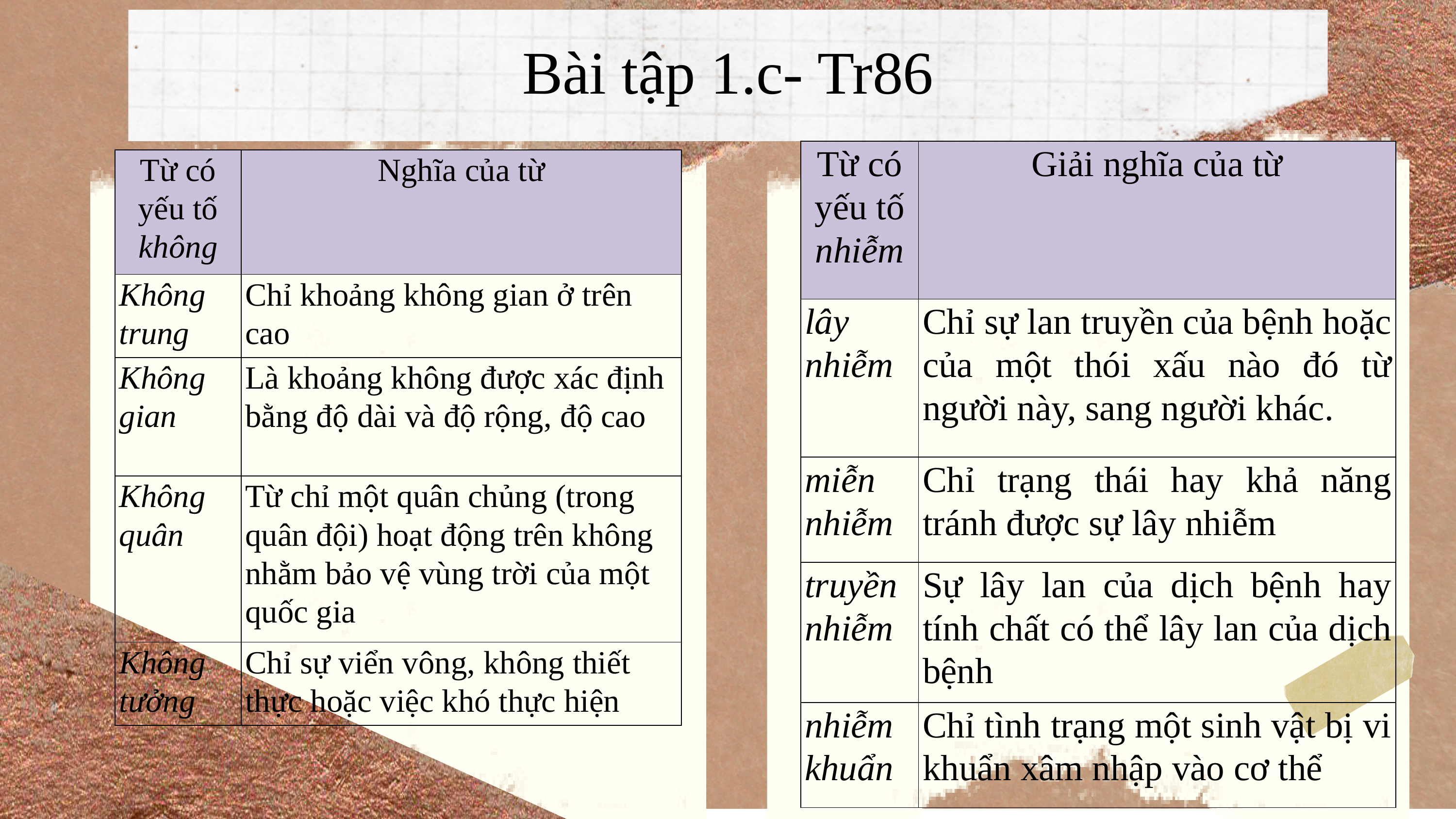

Bài tập 1.c- Tr86

| Từ có yếu tố nhiễm | Giải nghĩa của từ |
| --- | --- |
| lây nhiễm | Chỉ sự lan truyền của bệnh hoặc của một thói xấu nào đó từ người này, sang người khác. |
| miễn nhiễm | Chỉ trạng thái hay khả năng tránh được sự lây nhiễm |
| truyền nhiễm | Sự lây lan của dịch bệnh hay tính chất có thể lây lan của dịch bệnh |
| nhiễm khuẩn | Chỉ tình trạng một sinh vật bị vi khuẩn xâm nhập vào cơ thể |
| Từ có yếu tố không | Nghĩa của từ |
| --- | --- |
| Không trung | Chỉ khoảng không gian ở trên cao |
| Không gian | Là khoảng không được xác định bằng độ dài và độ rộng, độ cao |
| Không quân | Từ chỉ một quân chủng (trong quân đội) hoạt động trên không nhằm bảo vệ vùng trời của một quốc gia |
| Không tưởng | Chỉ sự viển vông, không thiết thực hoặc việc khó thực hiện |